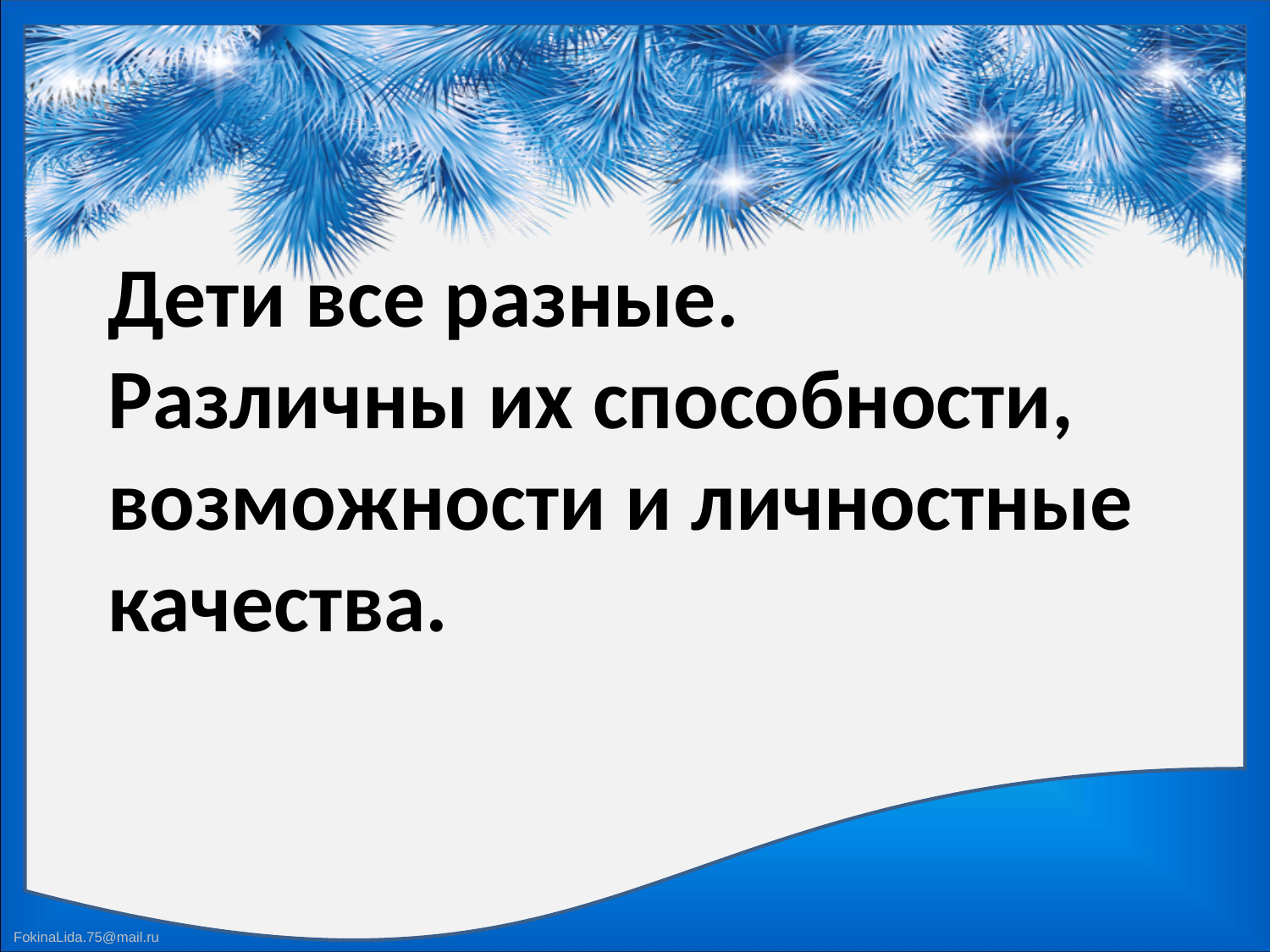

Дети все разные.
Различны их способности, возможности и личностные качества.